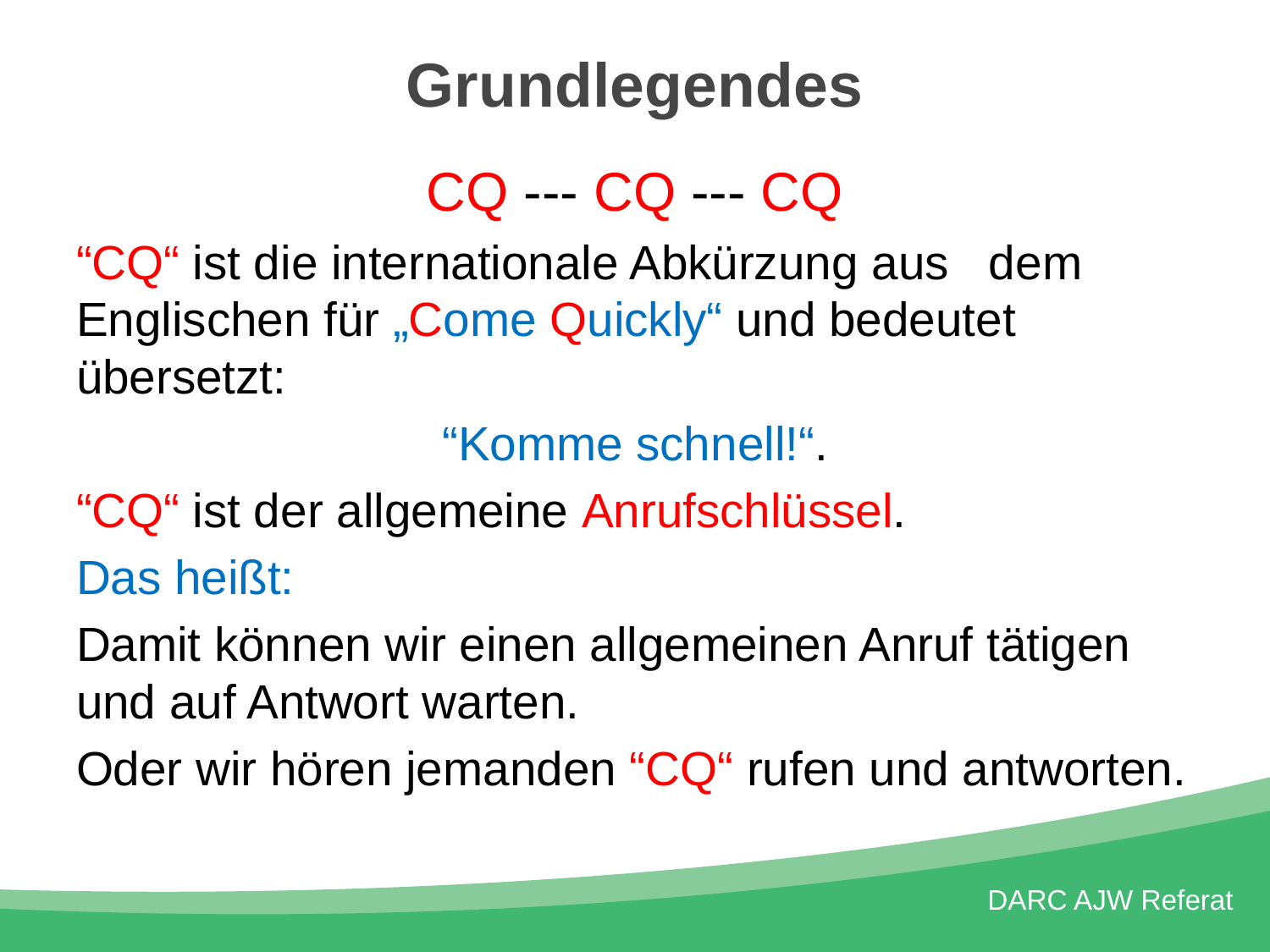

# Grundlegendes
CQ --- CQ --- CQ
“CQ“ ist die internationale Abkürzung aus   dem Englischen für „Come Quickly“ und bedeutet übersetzt:
“Komme schnell!“.
“CQ“ ist der allgemeine Anrufschlüssel.
Das heißt:
Damit können wir einen allgemeinen Anruf tätigen und auf Antwort warten.
Oder wir hören jemanden “CQ“ rufen und antworten.